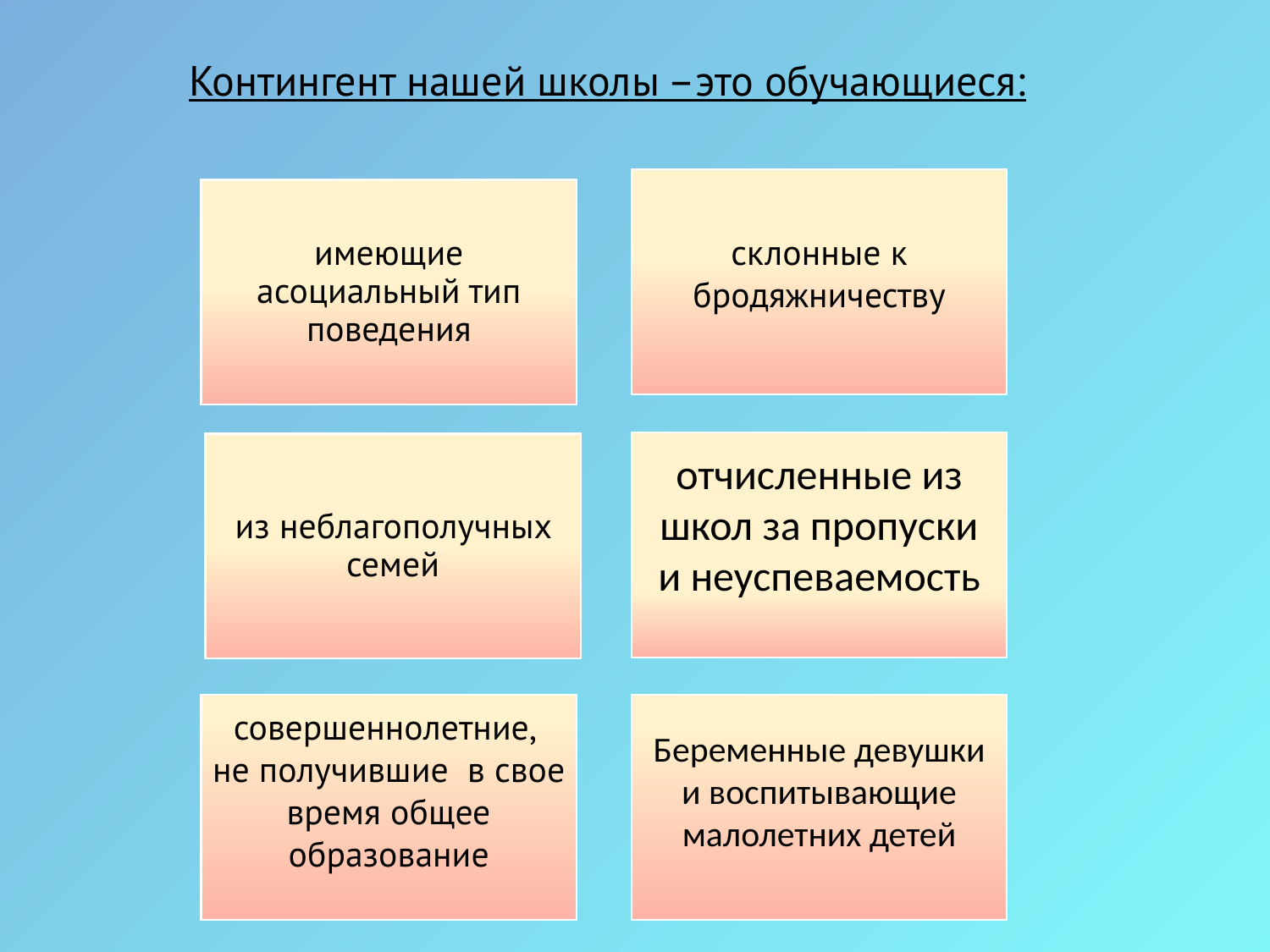

Контингент нашей школы –это обучающиеся:

 имеющие  асоциальный тип поведения
склонные к бродяжничеству

из неблагополучных семей
отчисленные из школ за пропуски и неуспеваемость

совершеннолетние,  не получившие  в свое время общее образование

Беременные девушки и воспитывающие малолетних детей